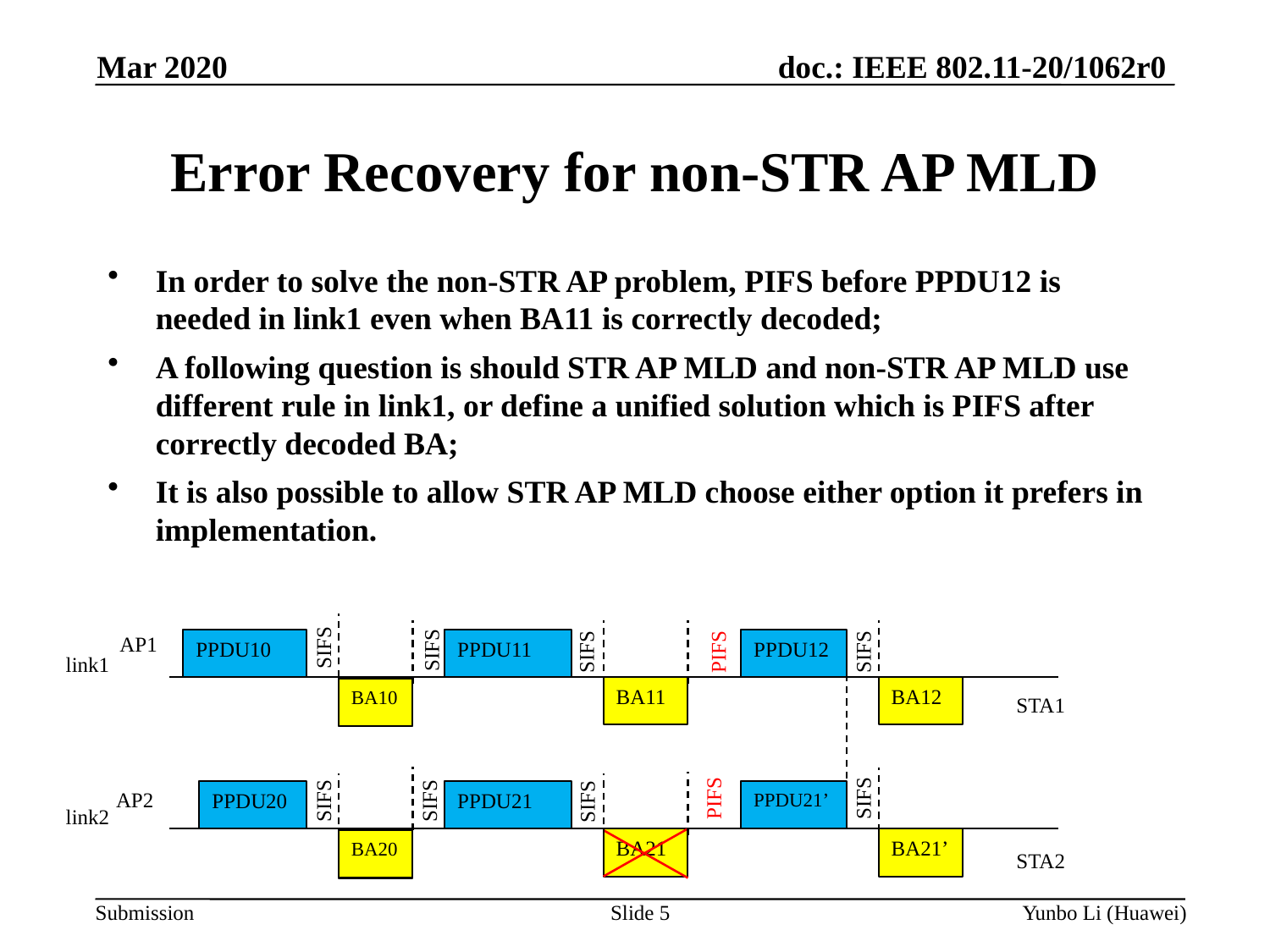

Mar 2020
Error Recovery for non-STR AP MLD
In order to solve the non-STR AP problem, PIFS before PPDU12 is needed in link1 even when BA11 is correctly decoded;
A following question is should STR AP MLD and non-STR AP MLD use different rule in link1, or define a unified solution which is PIFS after correctly decoded BA;
It is also possible to allow STR AP MLD choose either option it prefers in implementation.

AP1
SIFS
PPDU11
PPDU12
PPDU10
SIFS
SIFS
PIFS
SIFS
link1
BA11
BA12
CTS
BA10
STA1
SIFS
PIFS
AP2
PPDU21
PPDU21’
PPDU20
SIFS
SIFS
SIFS
link2
BA21
BA21’
CTS
BA20
STA2
Slide 5
Yunbo Li (Huawei)